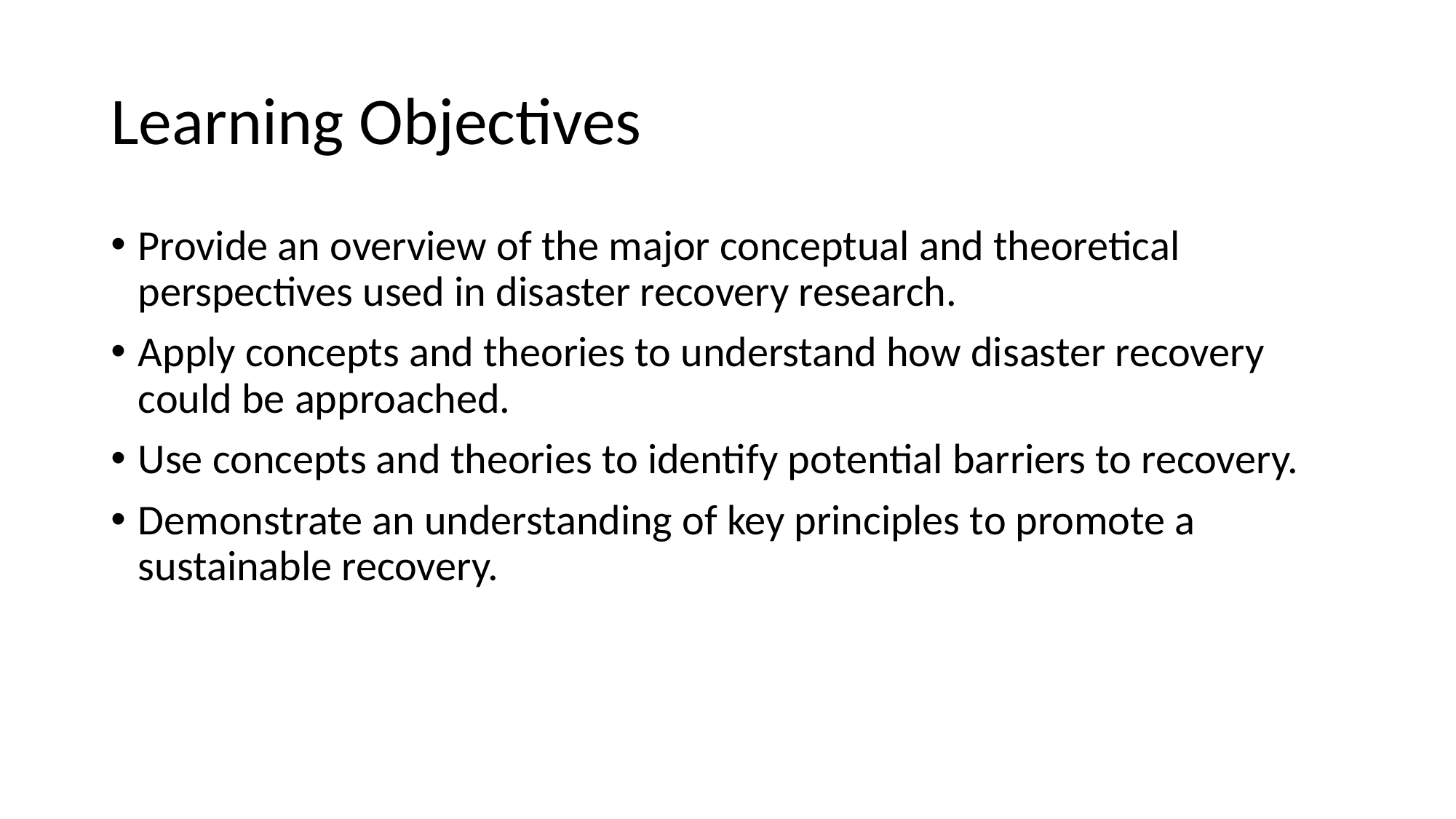

# Learning Objectives
Provide an overview of the major conceptual and theoretical perspectives used in disaster recovery research.
Apply concepts and theories to understand how disaster recovery could be approached.
Use concepts and theories to identify potential barriers to recovery.
Demonstrate an understanding of key principles to promote a sustainable recovery.